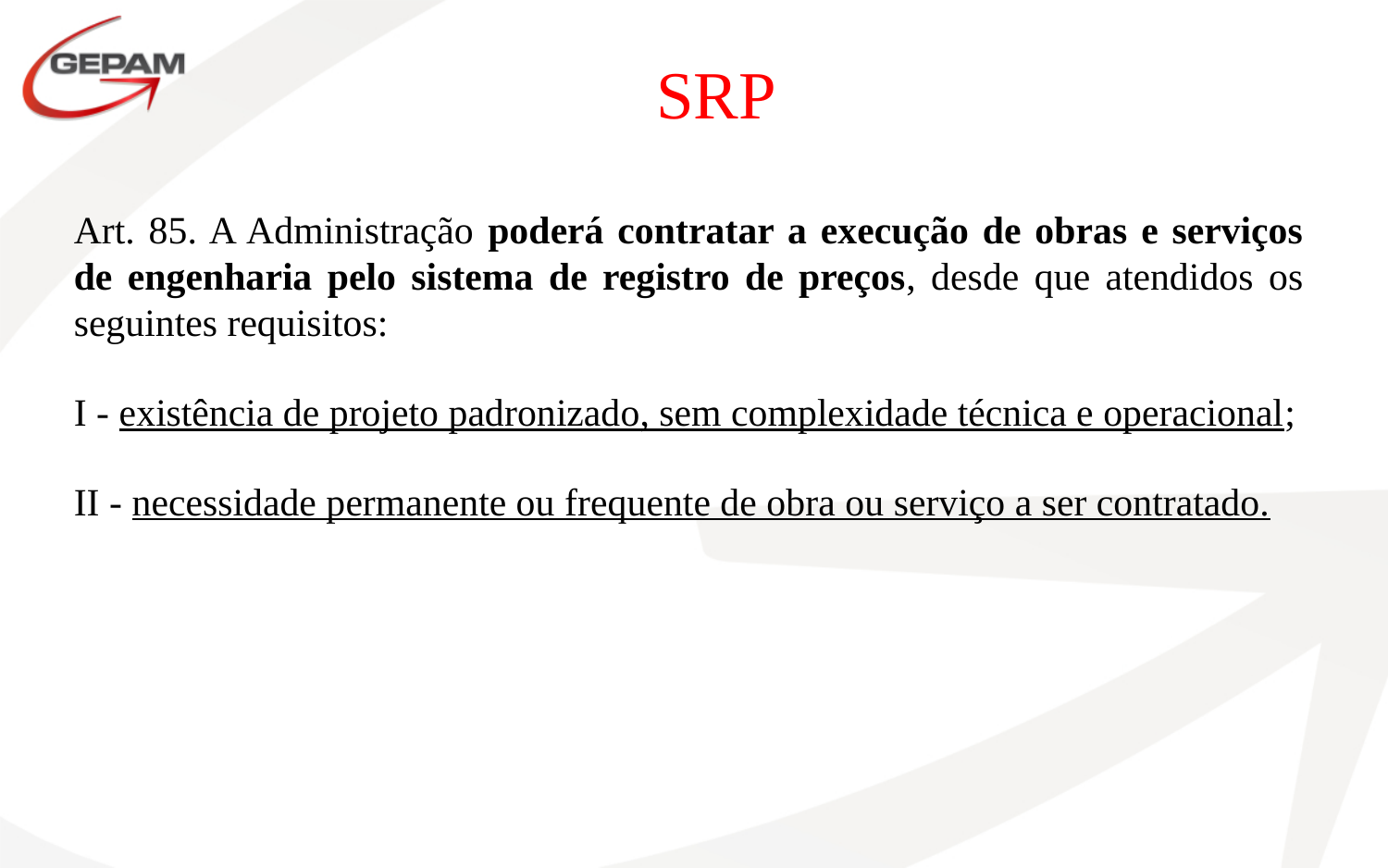

SRP

Art. 85. A Administração poderá contratar a execução de obras e serviços de engenharia pelo sistema de registro de preços, desde que atendidos os seguintes requisitos:
I - existência de projeto padronizado, sem complexidade técnica e operacional;
II - necessidade permanente ou frequente de obra ou serviço a ser contratado.